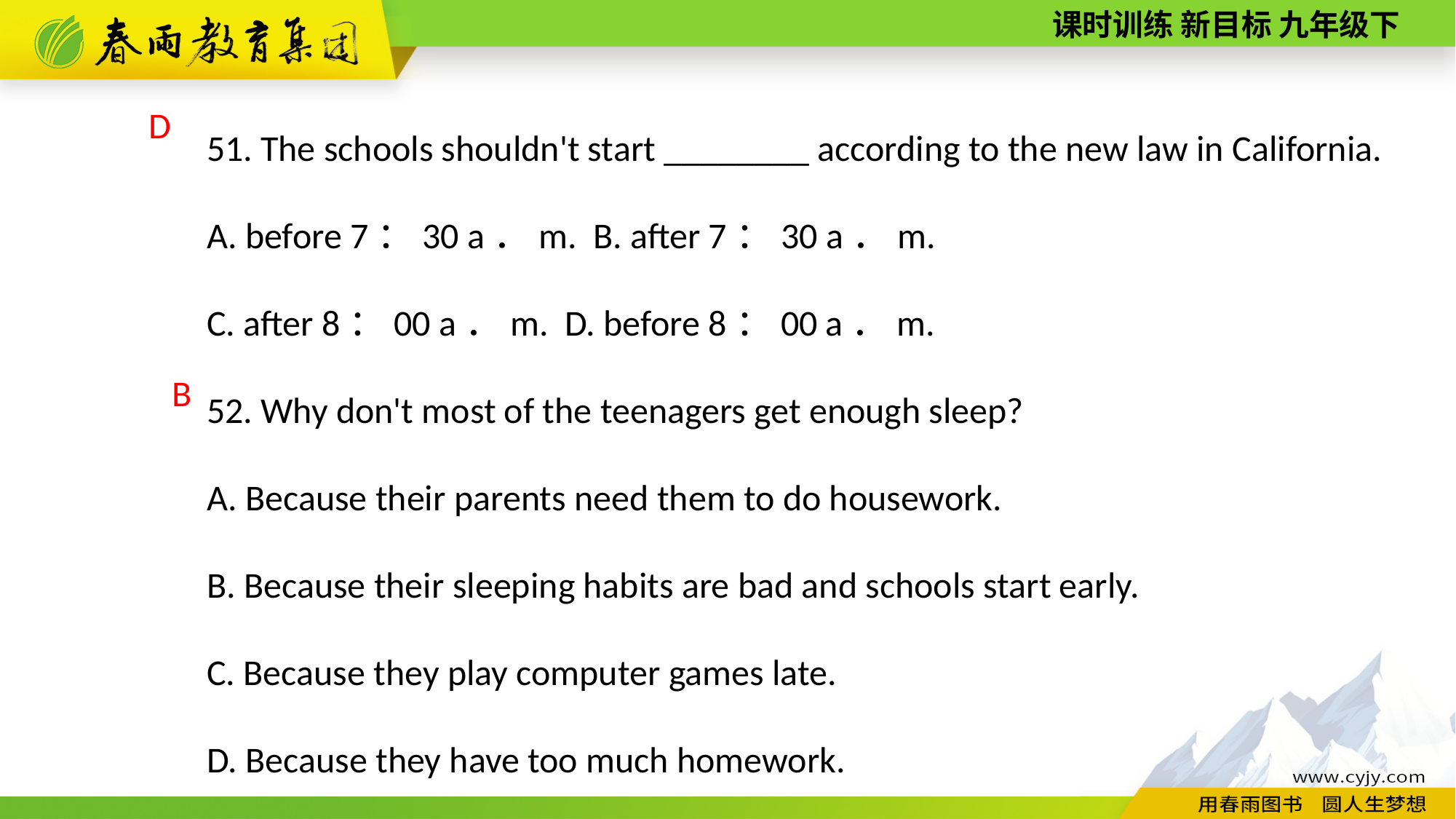

51. The schools shouldn't start ________ according to the new law in California.
A. before 7：30 a．m.  B. after 7：30 a．m.
C. after 8：00 a．m.  D. before 8：00 a．m.
52. Why don't most of the teenagers get enough sleep?
A. Because their parents need them to do housework.
B. Because their sleeping habits are bad and schools start early.
C. Because they play computer games late.
D. Because they have too much homework.
D
B